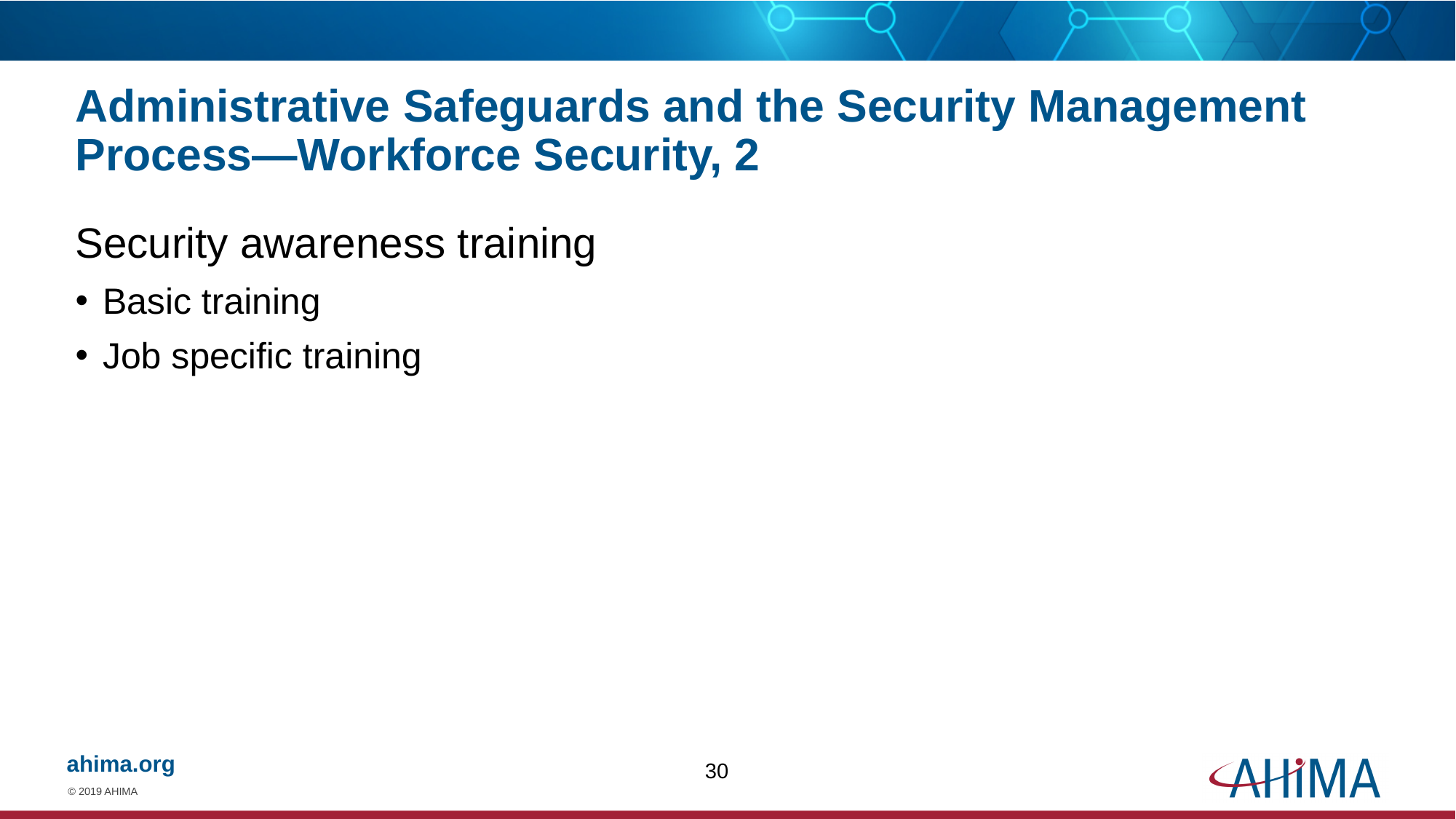

# Administrative Safeguards and the Security Management Process—Workforce Security, 2
Security awareness training
Basic training
Job specific training